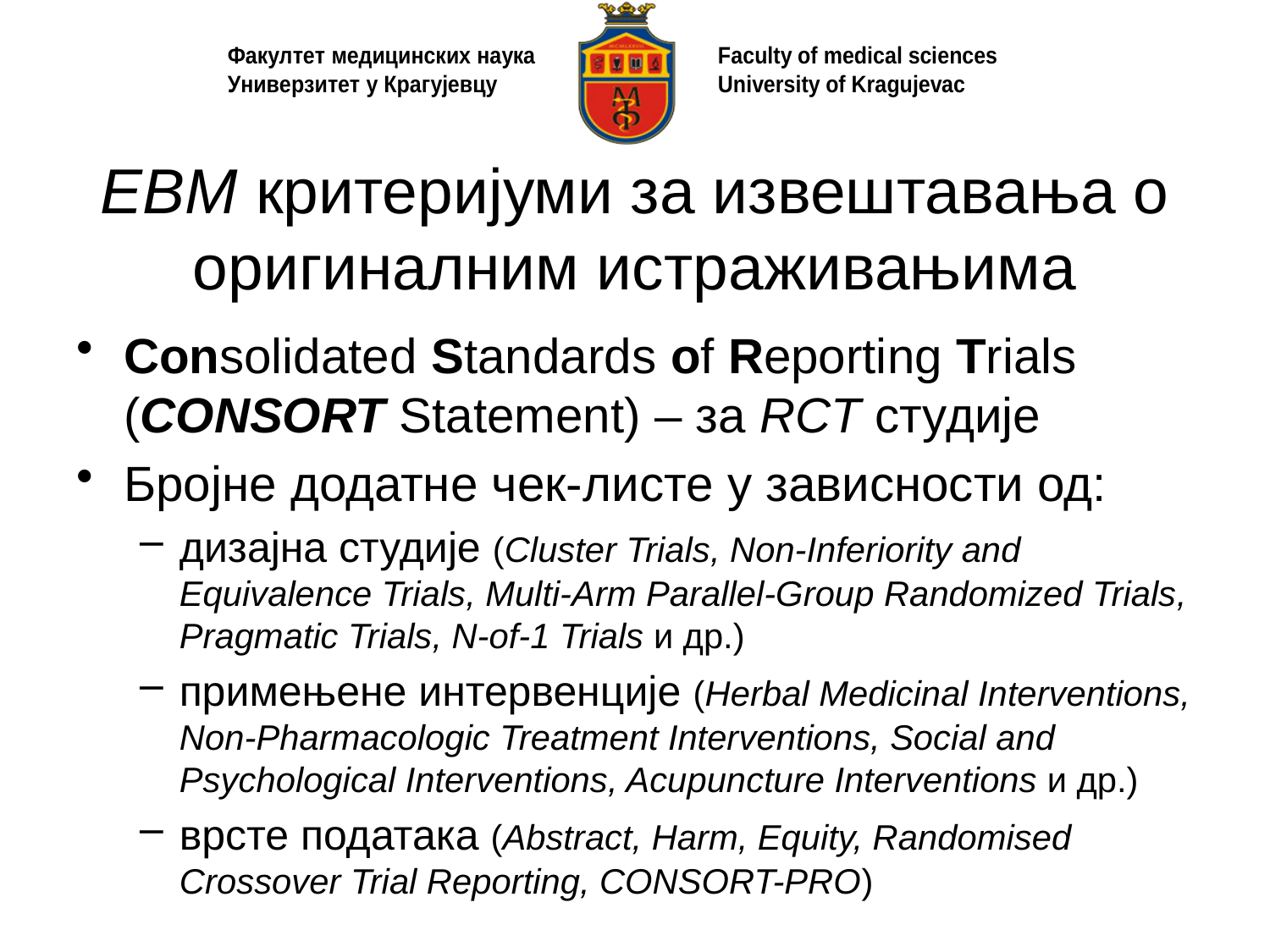

# EBM критеријуми за извештавања о оригиналним истраживањима
Consolidated Standards of Reporting Trials (CONSORT Statement) – за RCT студије
Бројне додатне чек-листе у зависности од:
дизајна студије (Cluster Trials, Non-Inferiority and Equivalence Trials, Multi-Arm Parallel-Group Randomized Trials, Pragmatic Trials, N-of-1 Trials и др.)
примењене интервенције (Herbal Medicinal Interventions, Non-Pharmacologic Treatment Interventions, Social and Psychological Interventions, Acupuncture Interventions и др.)
врсте података (Abstract, Harm, Equity, Randomised Crossover Trial Reporting, CONSORT-PRO)